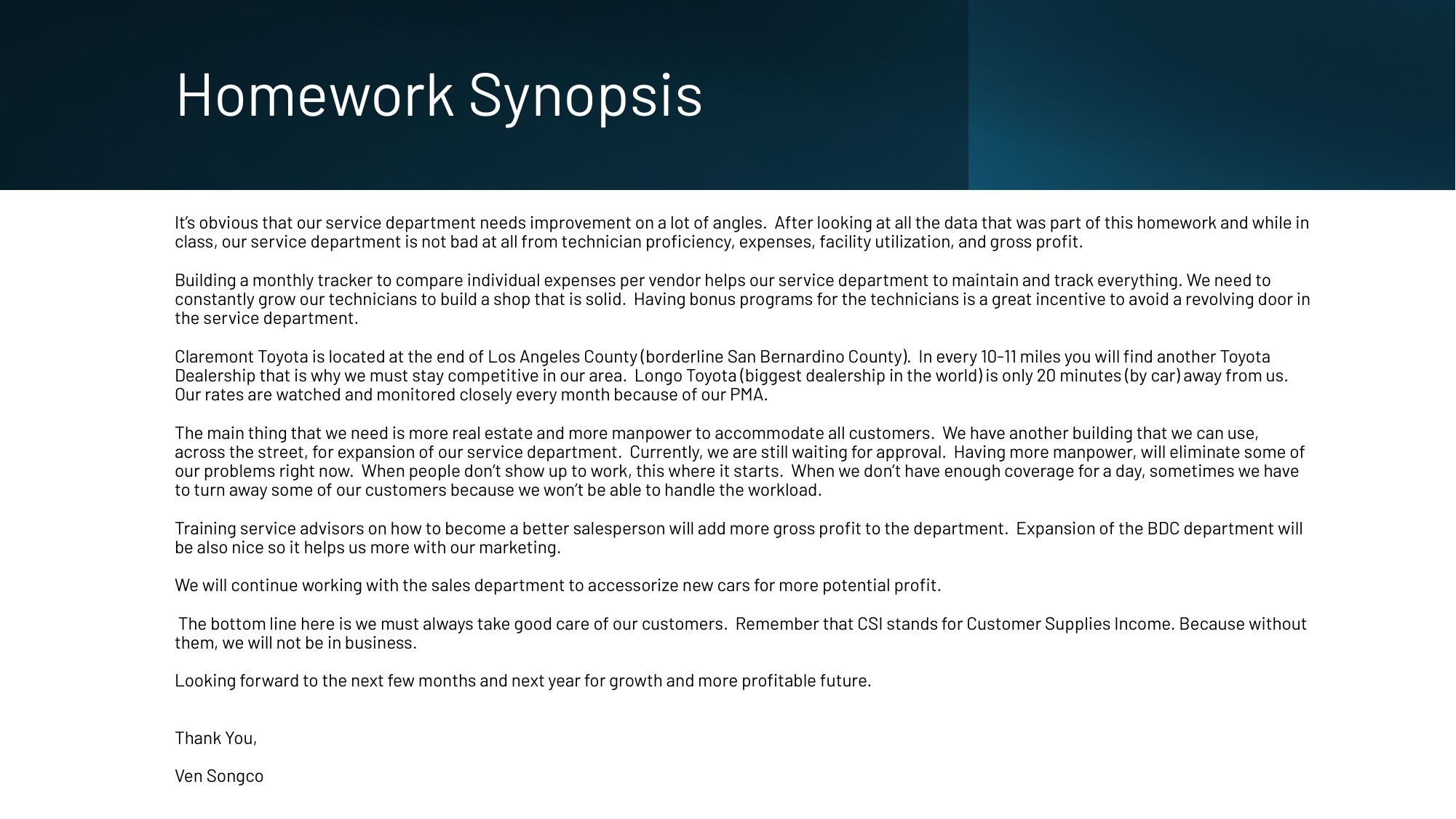

# Homework Synopsis
It’s obvious that our service department needs improvement on a lot of angles.  After looking at all the data that was part of this homework and while in class, our service department is not bad at all from technician proficiency, expenses, facility utilization, and gross profit.

Building a monthly tracker to compare individual expenses per vendor helps our service department to maintain and track everything. We need to constantly grow our technicians to build a shop that is solid.  Having bonus programs for the technicians is a great incentive to avoid a revolving door in the service department.

Claremont Toyota is located at the end of Los Angeles County (borderline San Bernardino County).  In every 10-11 miles you will find another Toyota Dealership that is why we must stay competitive in our area.  Longo Toyota (biggest dealership in the world) is only 20 minutes (by car) away from us.  Our rates are watched and monitored closely every month because of our PMA.

The main thing that we need is more real estate and more manpower to accommodate all customers.  We have another building that we can use, across the street, for expansion of our service department.  Currently, we are still waiting for approval.  Having more manpower, will eliminate some of our problems right now.  When people don’t show up to work, this where it starts.  When we don’t have enough coverage for a day, sometimes we have to turn away some of our customers because we won’t be able to handle the workload.

Training service advisors on how to become a better salesperson will add more gross profit to the department.  Expansion of the BDC department will be also nice so it helps us more with our marketing.

We will continue working with the sales department to accessorize new cars for more potential profit.

 The bottom line here is we must always take good care of our customers.  Remember that CSI stands for Customer Supplies Income. Because without them, we will not be in business.

Looking forward to the next few months and next year for growth and more profitable future.

Thank You,

Ven Songco